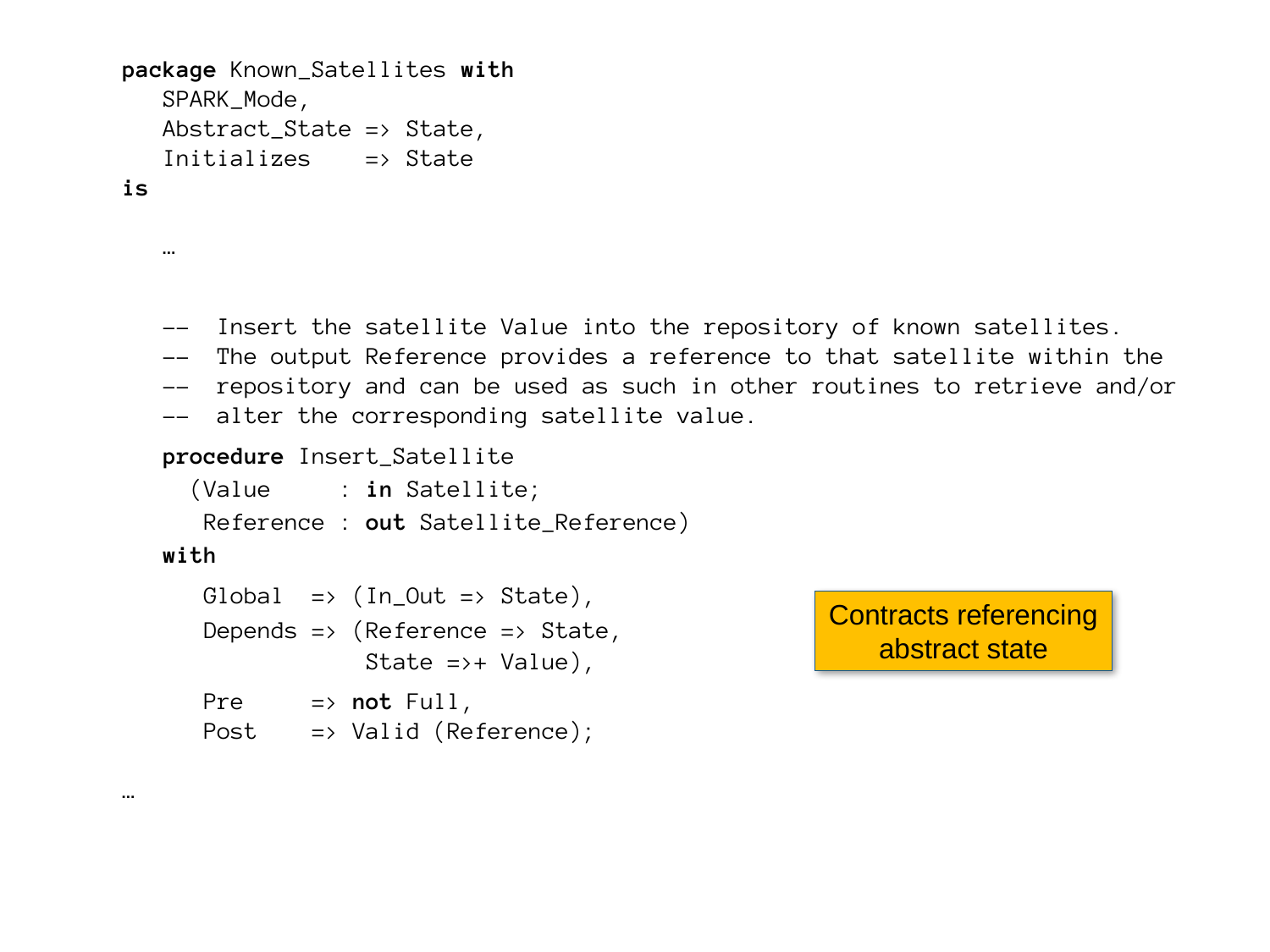

package Known_Satellites with
   SPARK_Mode,
   Abstract_State => State,
   Initializes    => State
is

   …

   --  Insert the satellite Value into the repository of known satellites.
   --  The output Reference provides a reference to that satellite within the
   --  repository and can be used as such in other routines to retrieve and/or
   --  alter the corresponding satellite value.
   procedure Insert_Satellite
     (Value     : in Satellite;
      Reference : out Satellite_Reference)
   with
      Global  => (In_Out => State),
      Depends => (Reference => State,
                  State =>+ Value),
      Pre     => not Full,
      Post    => Valid (Reference);

…
Contracts referencing abstract state